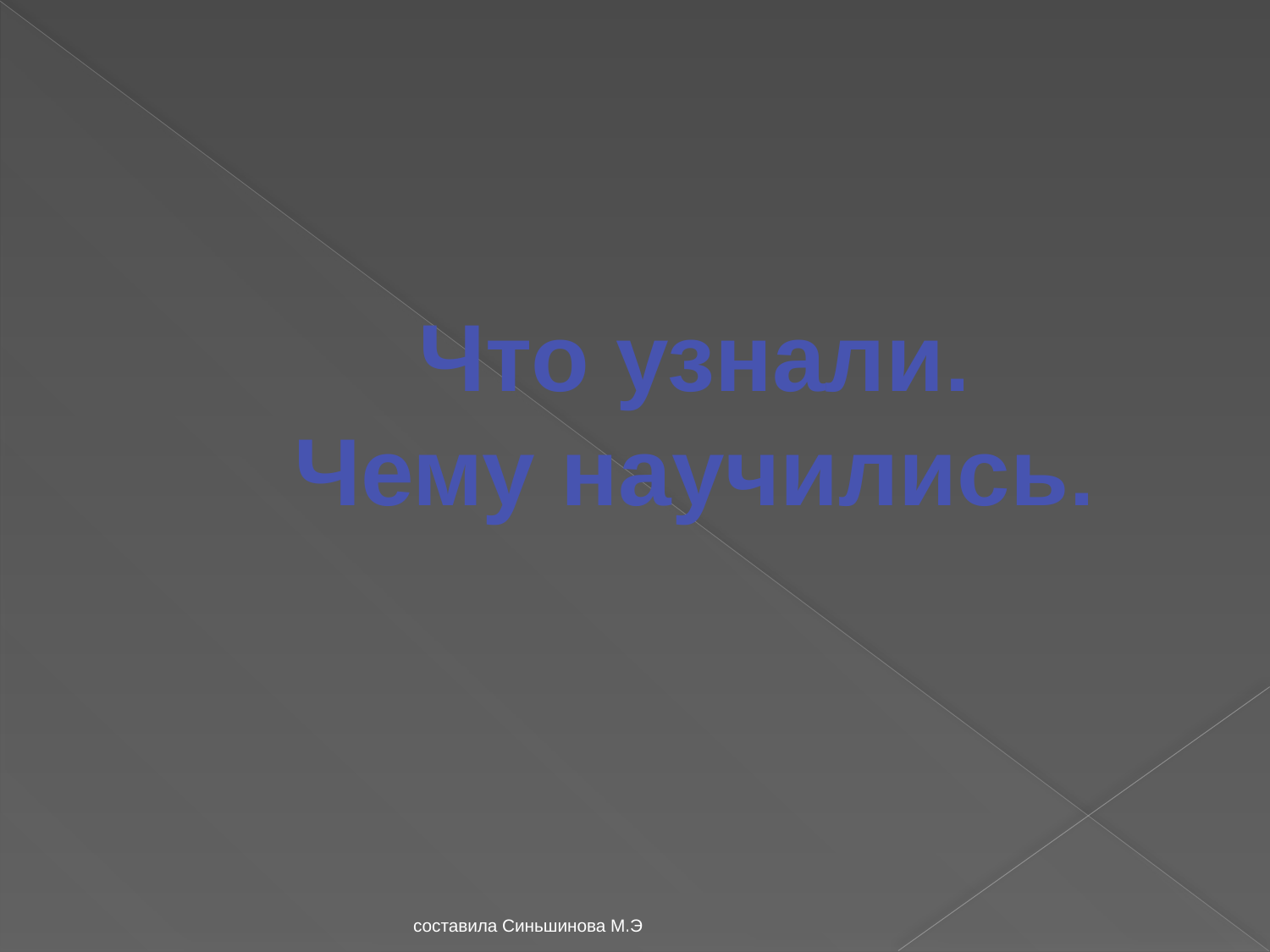

Что узнали.
Чему научились.
составила Синьшинова М.Э